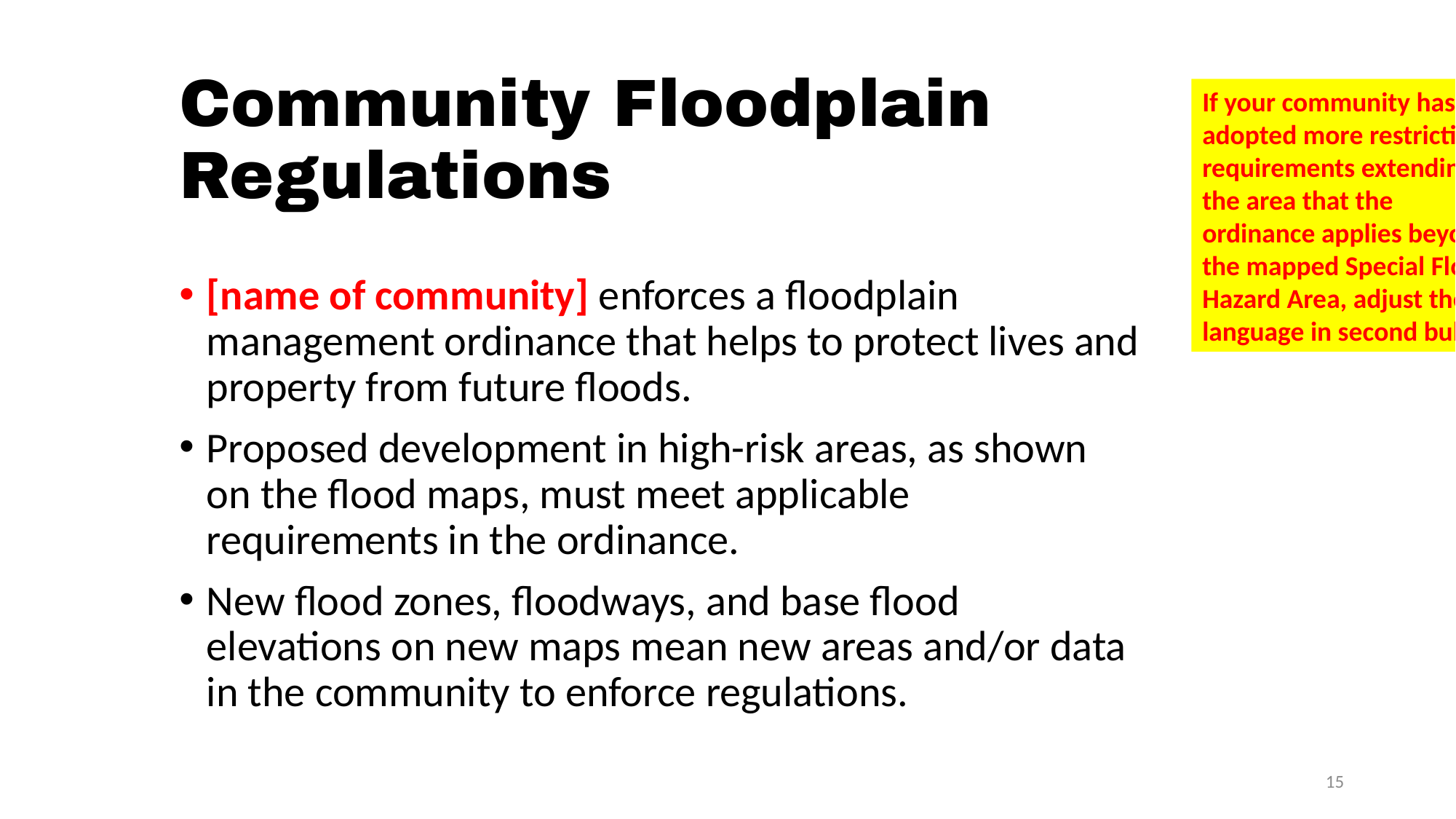

# Community Floodplain Regulations
If your community has adopted more restrictive requirements extending the area that the ordinance applies beyond the mapped Special Flood Hazard Area, adjust the language in second bullet.
[name of community] enforces a floodplain management ordinance that helps to protect lives and property from future floods.
Proposed development in high-risk areas, as shown on the flood maps, must meet applicable requirements in the ordinance.
New flood zones, floodways, and base flood elevations on new maps mean new areas and/or data in the community to enforce regulations.

15